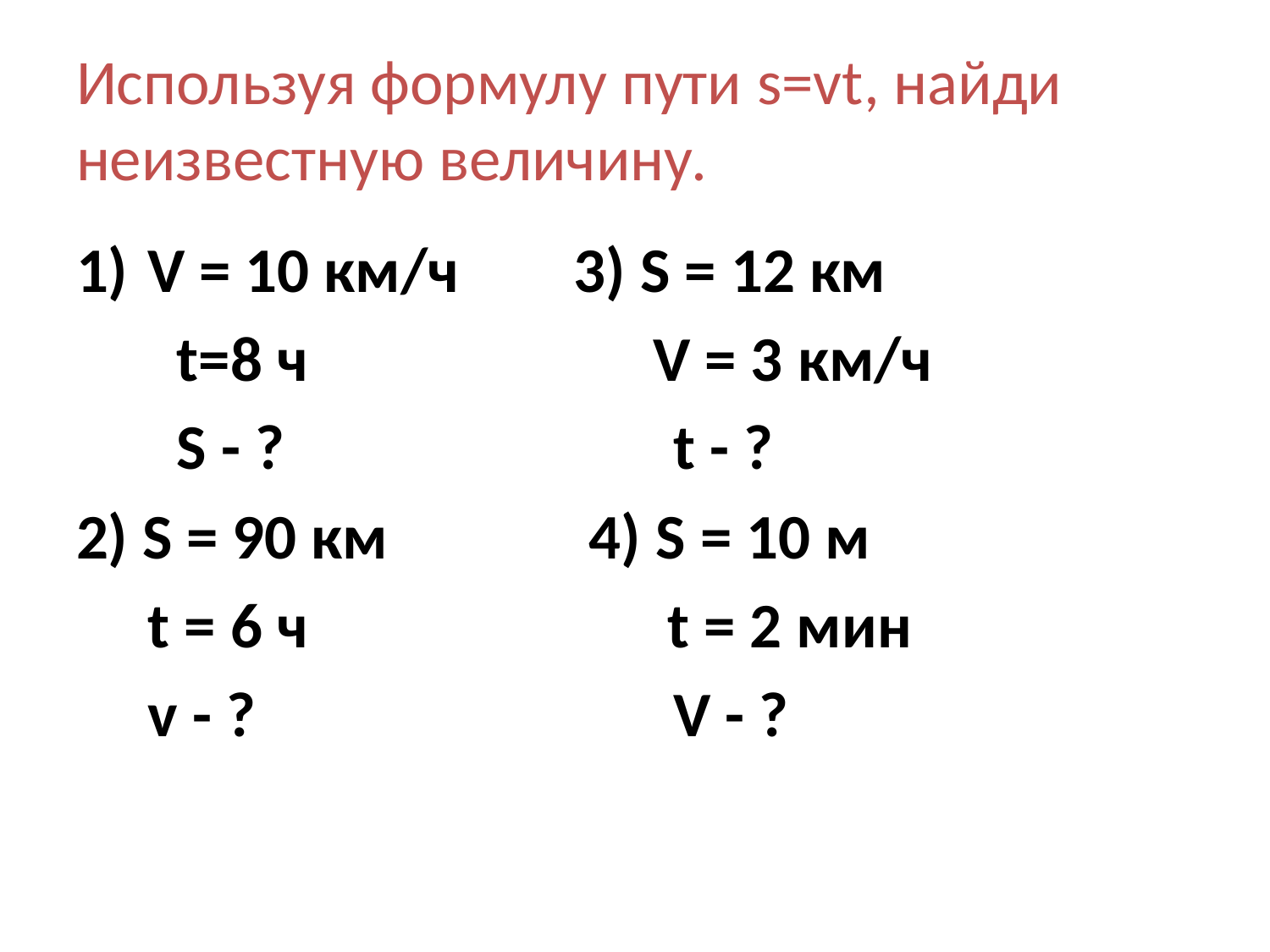

# Используя формулу пути s=vt, найди неизвестную величину.
V = 10 км/ч        3) S = 12 км
       t=8 ч                        V = 3 км/ч
       S - ?                           t - ?
2) S = 90 км              4) S = 10 м
     t = 6 ч                         t = 2 мин
     v - ?                             V - ?